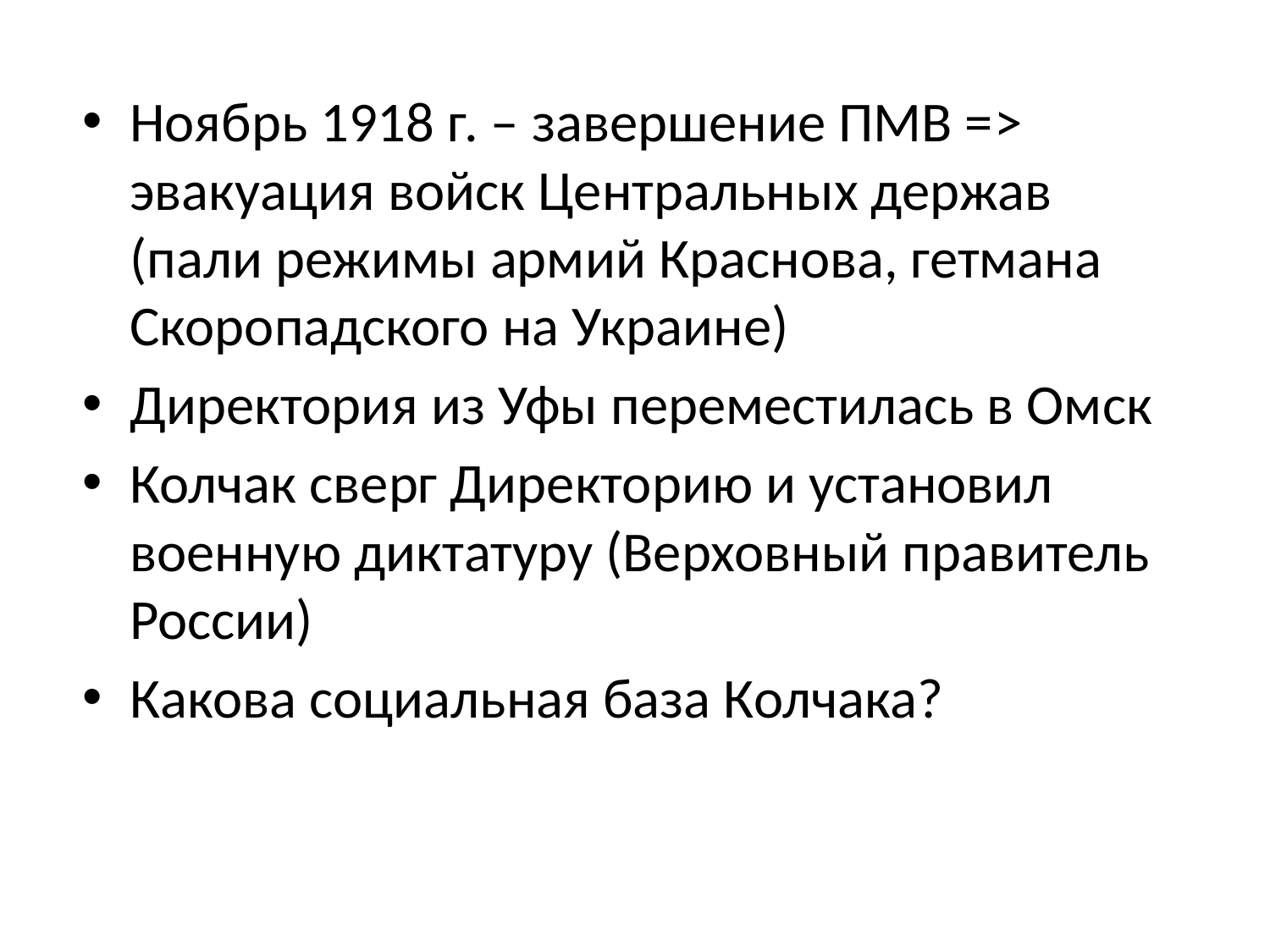

Ноябрь 1918 г. – завершение ПМВ => эвакуация войск Центральных держав (пали режимы армий Краснова, гетмана Скоропадского на Украине)
Директория из Уфы переместилась в Омск
Колчак сверг Директорию и установил военную диктатуру (Верховный правитель России)
Какова социальная база Колчака?